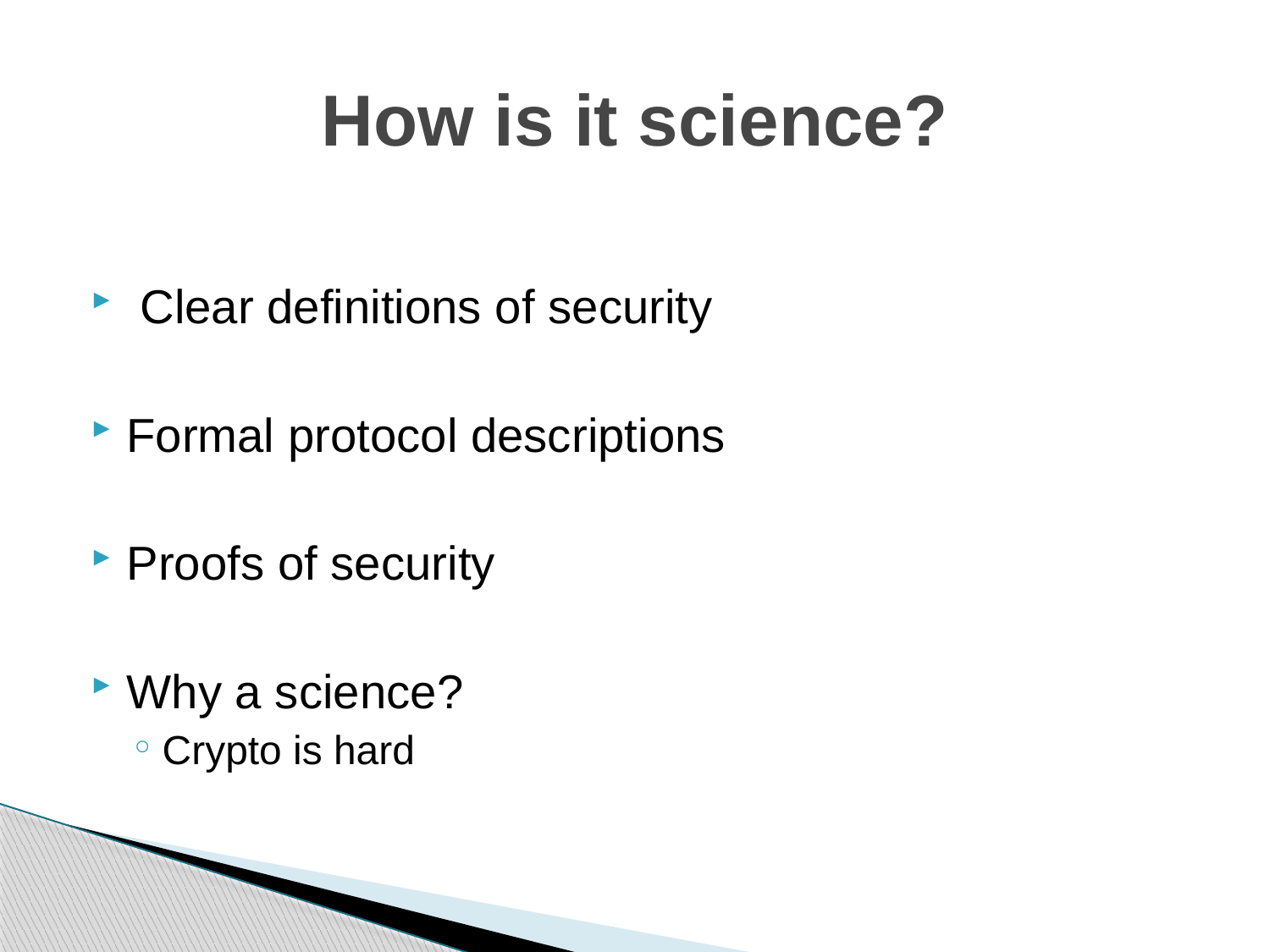

# How is it science?

 Clear definitions of security

Formal protocol descriptions

Proofs of security

Why a science?
Crypto is hard